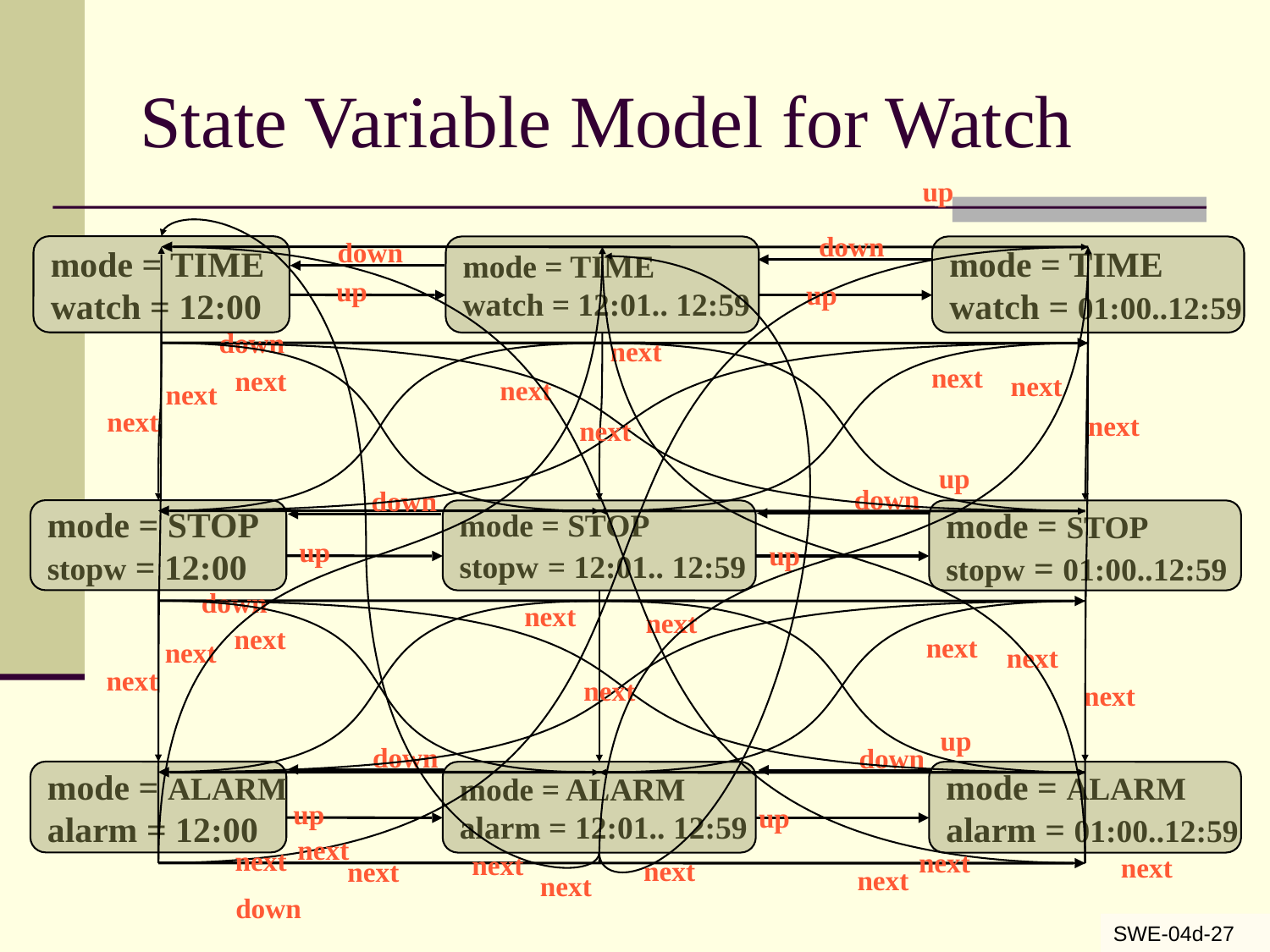

# State Variable Model for Watch
up
down
down

up
up
down
up
down
down

up
up
down
up
down
down

up
up
down
mode = TIME
watch = 12:00
mode = TIME
watch = 12:01.. 12:59
mode = TIME
watch = 01:00..12:59
mode = STOP
stopw = 12:00
mode = STOP
stopw = 12:01.. 12:59
mode = STOP
stopw = 01:00..12:59
mode = ALARM
alarm = 12:00
mode = ALARM
alarm = 12:01.. 12:59
mode = ALARM
alarm = 01:00..12:59
next
next
next
next
next
next
next
next
next
next
next
next
next
next
next
next
next
next
next
next
next
next
next
next
next
next
next